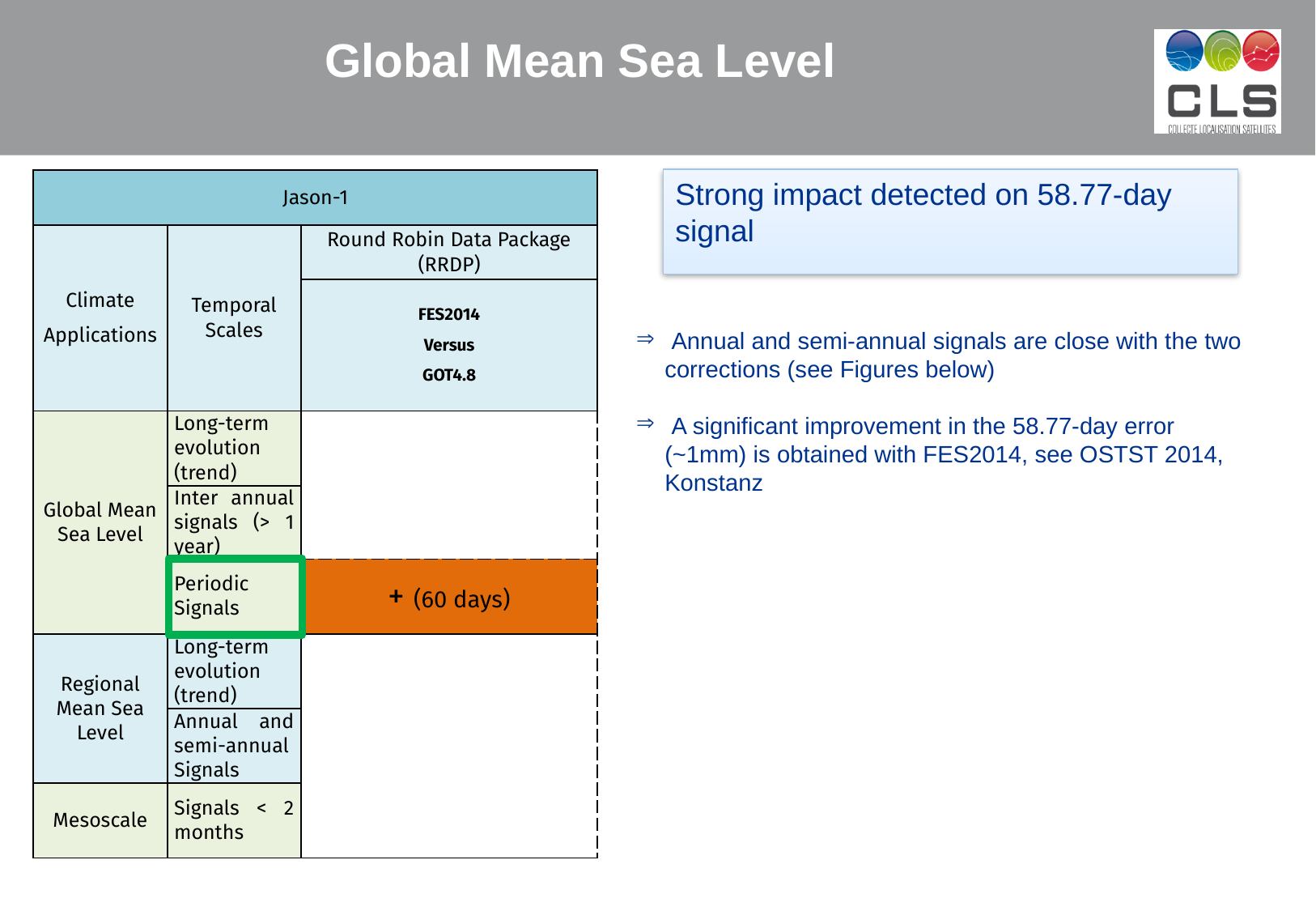

Global Mean Sea Level
Strong impact detected on 58.77-day signal

| Jason-1 |  |  |
| --- | --- | --- |
| Climate Applications | Temporal Scales | Round Robin Data Package (RRDP) |
|  |  | FES2014 Versus GOT4.8 |
| Global Mean Sea Level | Long-term evolution (trend) |  |
|  | Inter annual signals (> 1 year) |  |
|  | Periodic Signals | + (60 days) |
| Regional Mean Sea Level | Long-term evolution (trend) |  |
|  | Annual and semi-annual Signals |  |
| Mesoscale | Signals < 2 months |  |

 Annual and semi-annual signals are close with the two corrections (see Figures below)

 A significant improvement in the 58.77-day error (~1mm) is obtained with FES2014, see OSTST 2014, Konstanz